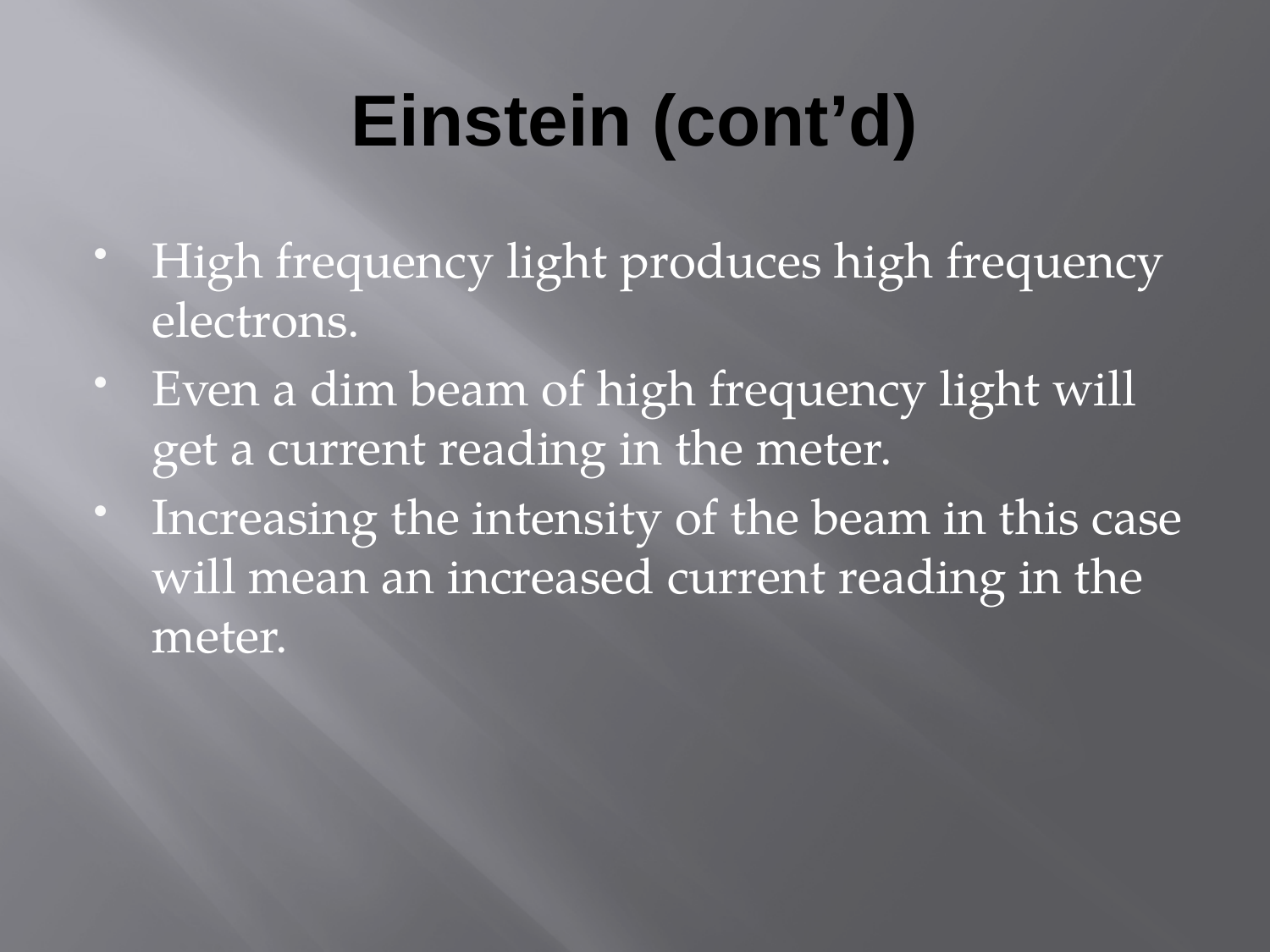

# Einstein (cont’d)
High frequency light produces high frequency electrons.
Even a dim beam of high frequency light will get a current reading in the meter.
Increasing the intensity of the beam in this case will mean an increased current reading in the meter.